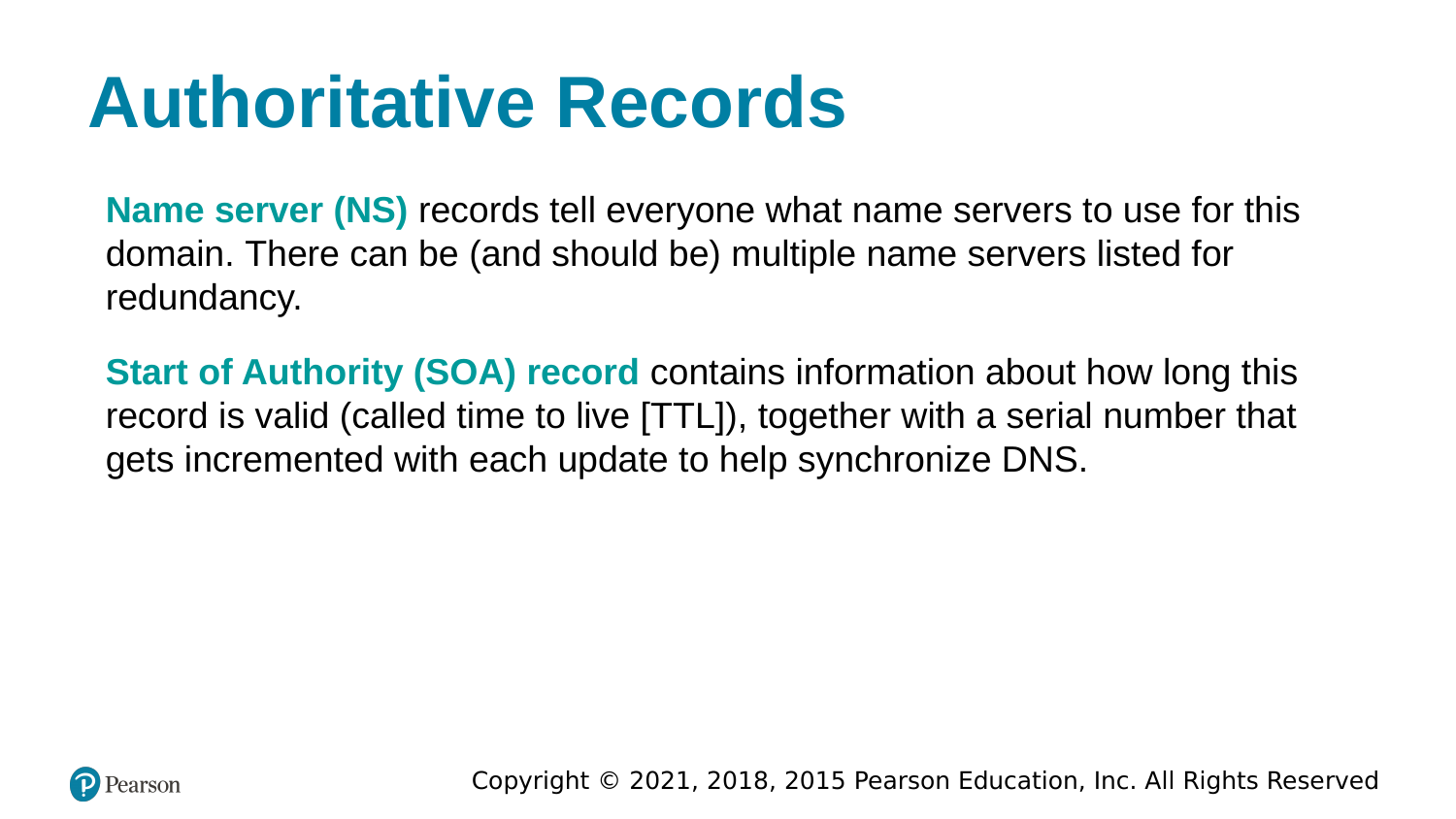

# Authoritative Records
Name server (NS) records tell everyone what name servers to use for this domain. There can be (and should be) multiple name servers listed for redundancy.
Start of Authority (SOA) record contains information about how long this record is valid (called time to live [TTL]), together with a serial number that gets incremented with each update to help synchronize DNS.